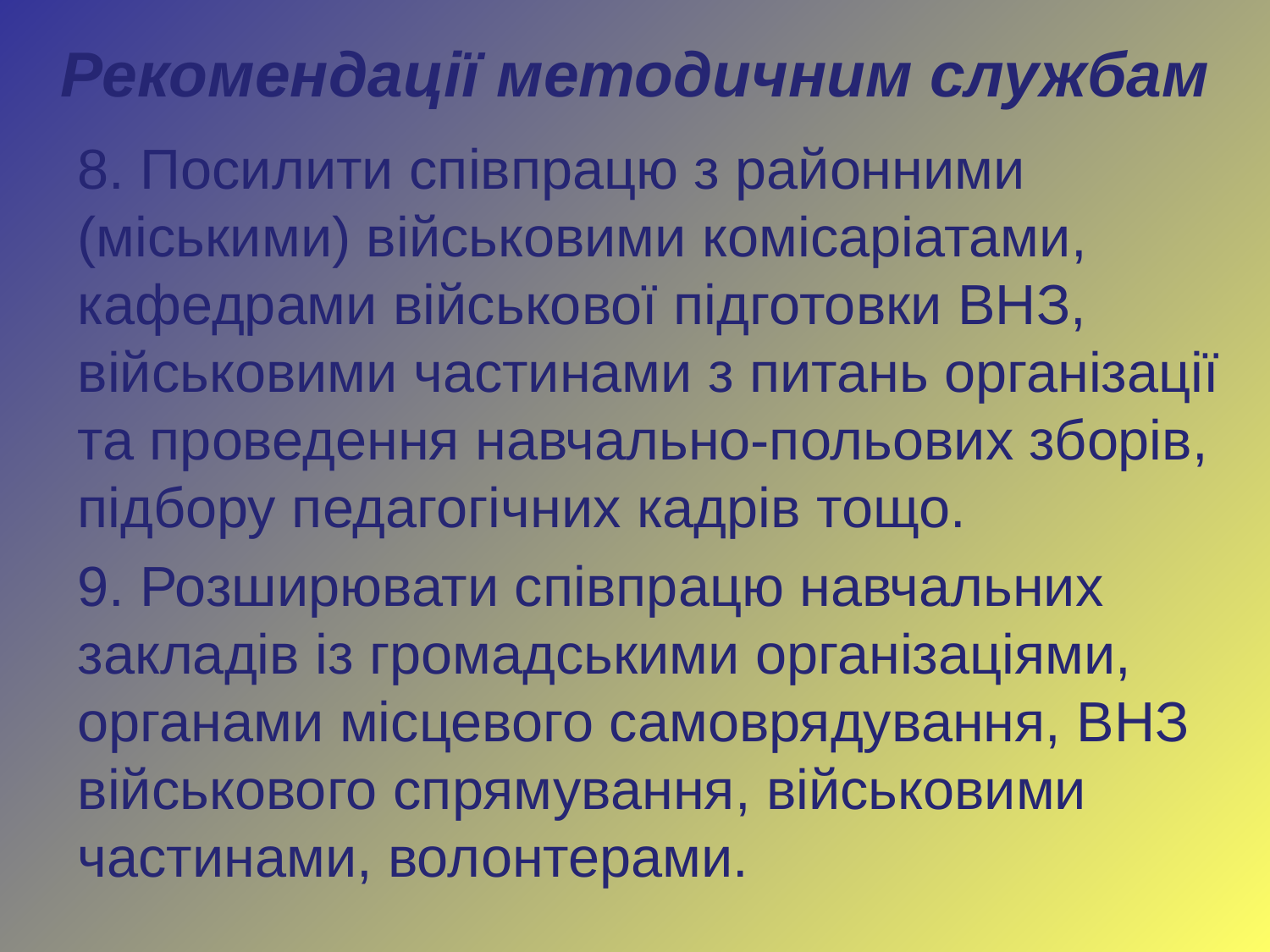

# Рекомендації методичним службам
8. Посилити співпрацю з районними (міськими) військовими комісаріатами, кафедрами військової підготовки ВНЗ, військовими частинами з питань організації та проведення навчально-польових зборів, підбору педагогічних кадрів тощо.
9. Розширювати співпрацю навчальних закладів із громадськими організаціями, органами місцевого самоврядування, ВНЗ військового спрямування, військовими частинами, волонтерами.